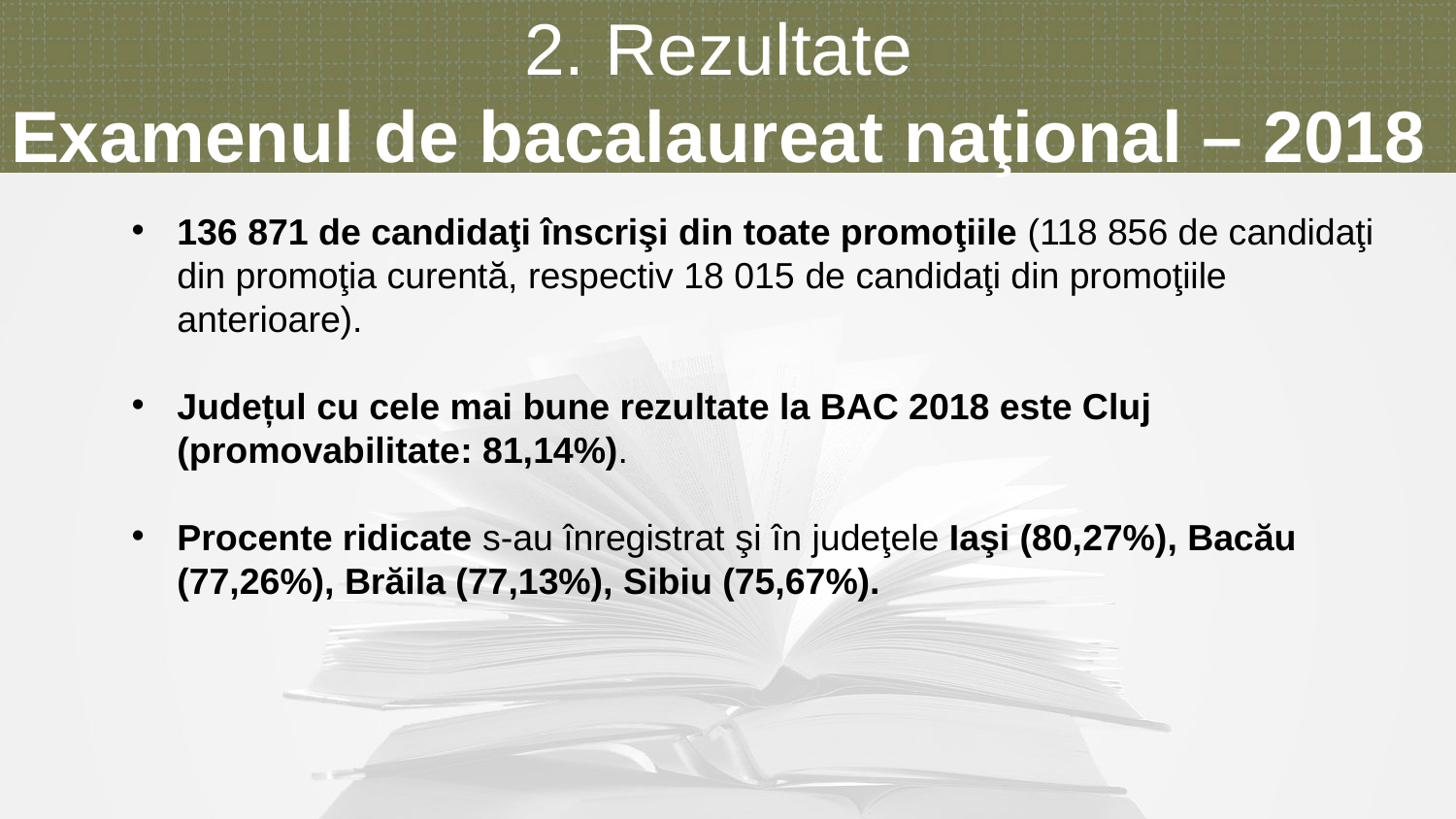

2. Rezultate
Examenul de bacalaureat naţional – 2018
136 871 de candidaţi înscrişi din toate promoţiile (118 856 de candidaţi din promoţia curentă, respectiv 18 015 de candidaţi din promoţiile
anterioare).

Județul cu cele mai bune rezultate la BAC 2018 este Cluj
(promovabilitate: 81,14%).

Procente ridicate s-au înregistrat şi în judeţele Iaşi (80,27%), Bacău       (77,26%), Brăila (77,13%), Sibiu (75,67%).